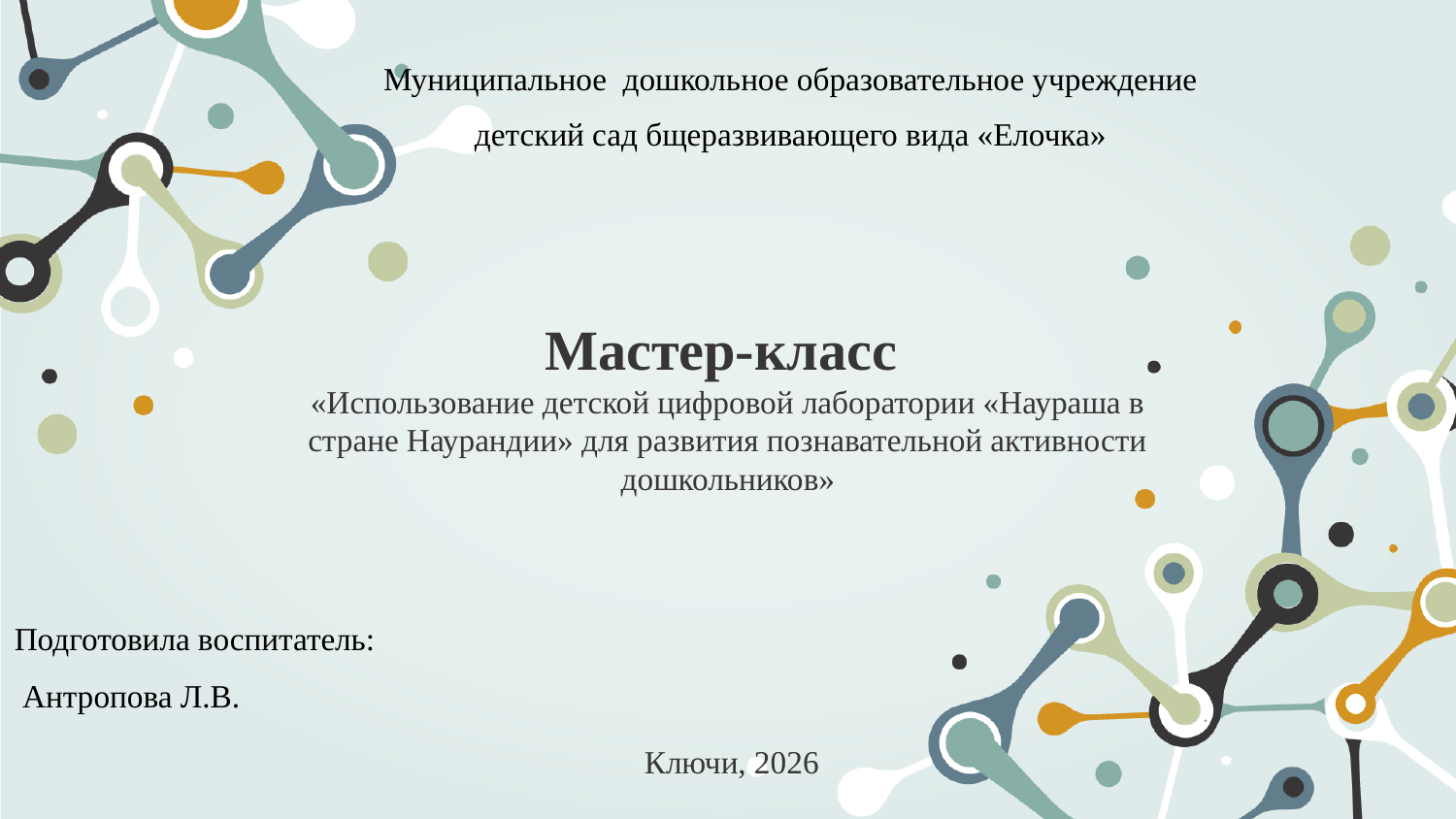

Муниципальное  дошкольное образовательное учреждение
детский сад бщеразвивающего вида «Елочка»
# Мастер-класс «Использование детской цифровой лаборатории «Наураша в стране Наурандии» для развития познавательной активности дошкольников»
Подготовила воспитатель:
 Антропова Л.В.
 Ключи, 2026